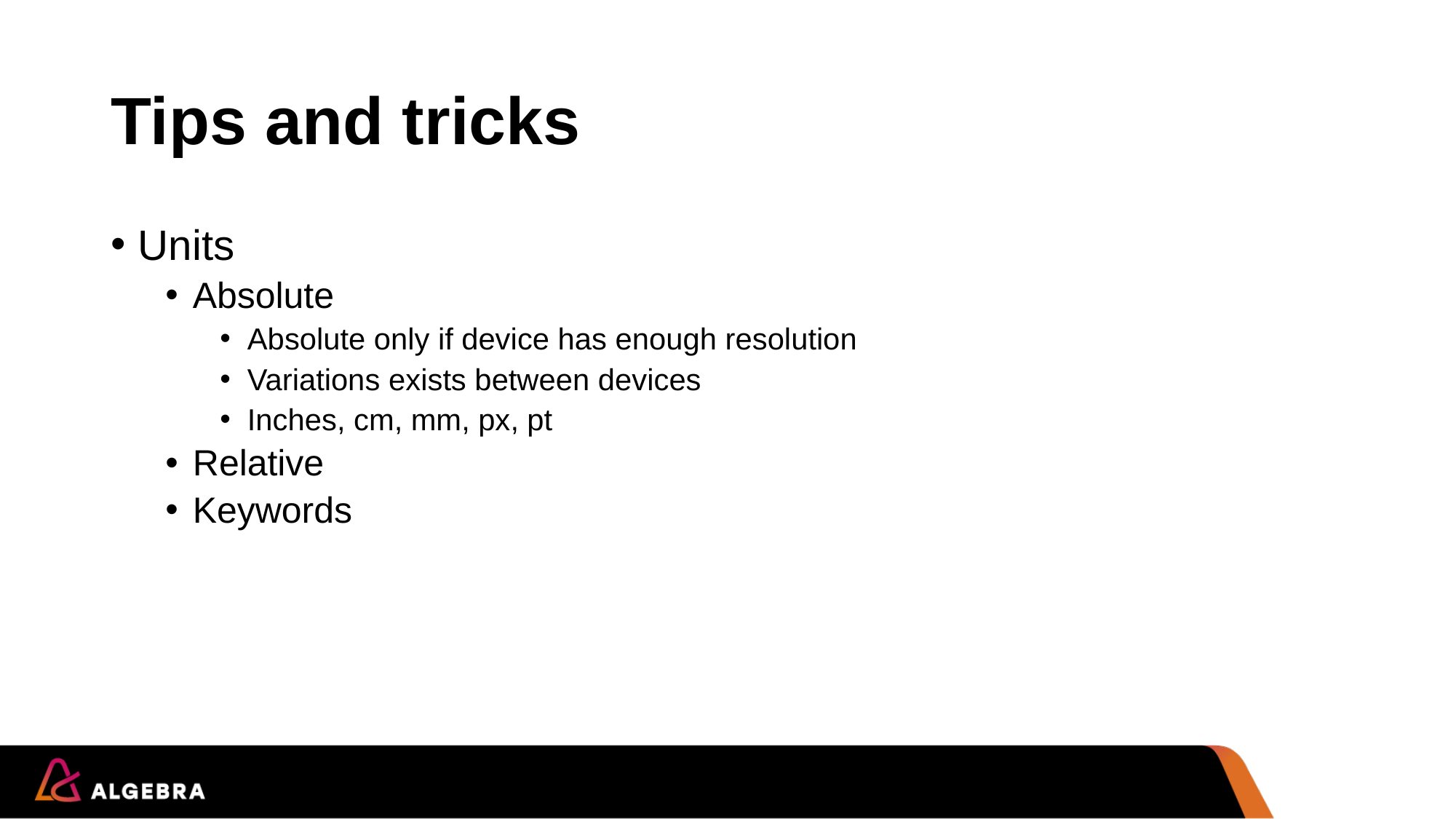

# Tips and tricks
Units
Absolute
Absolute only if device has enough resolution
Variations exists between devices
Inches, cm, mm, px, pt
Relative
Keywords